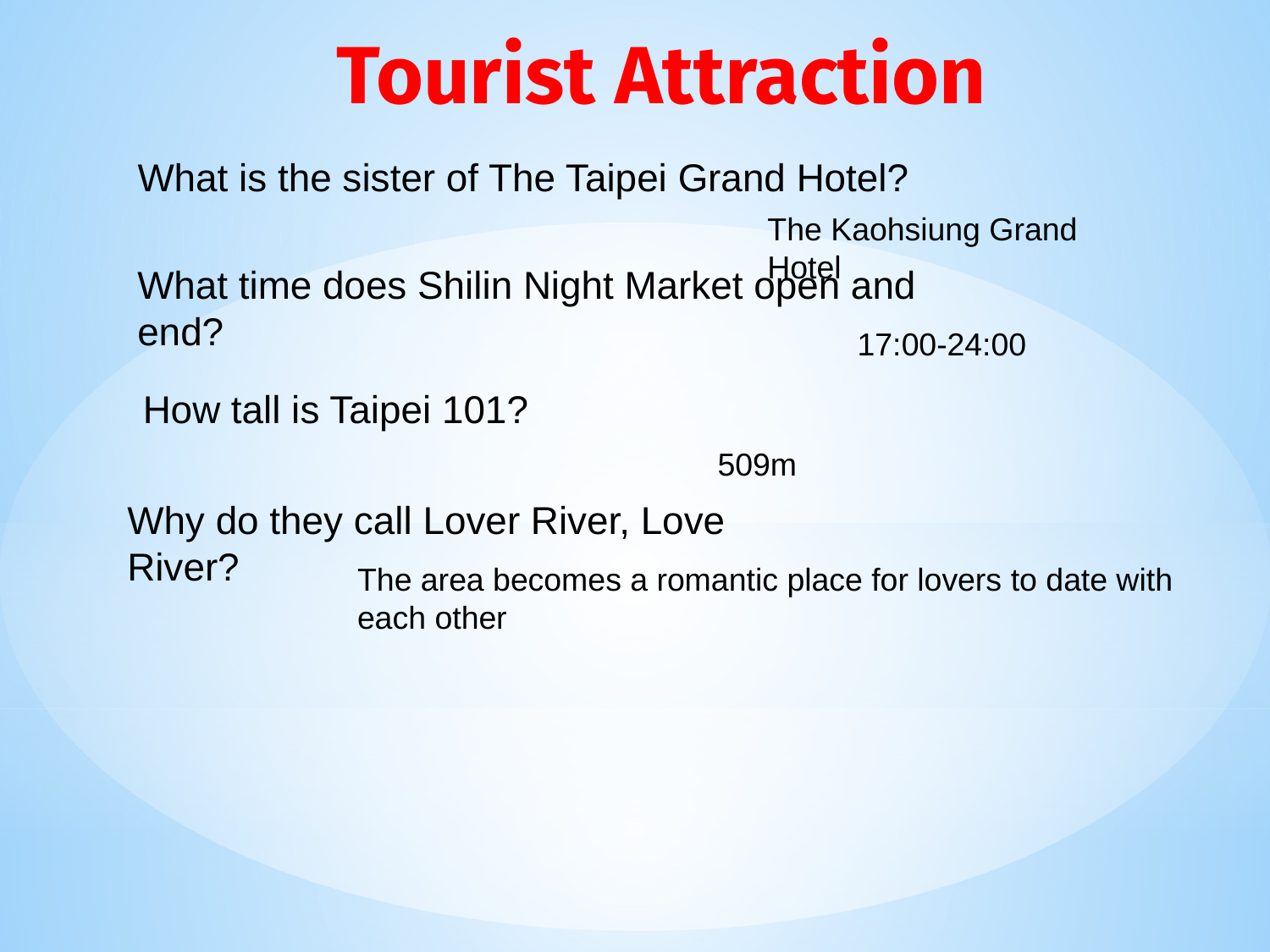

# Tourist Attraction
What is the sister of The Taipei Grand Hotel?
The Kaohsiung Grand Hotel
What time does Shilin Night Market open and end?
17:00-24:00
How tall is Taipei 101?
509m
Why do they call Lover River, Love River?
The area becomes a romantic place for lovers to date with each other